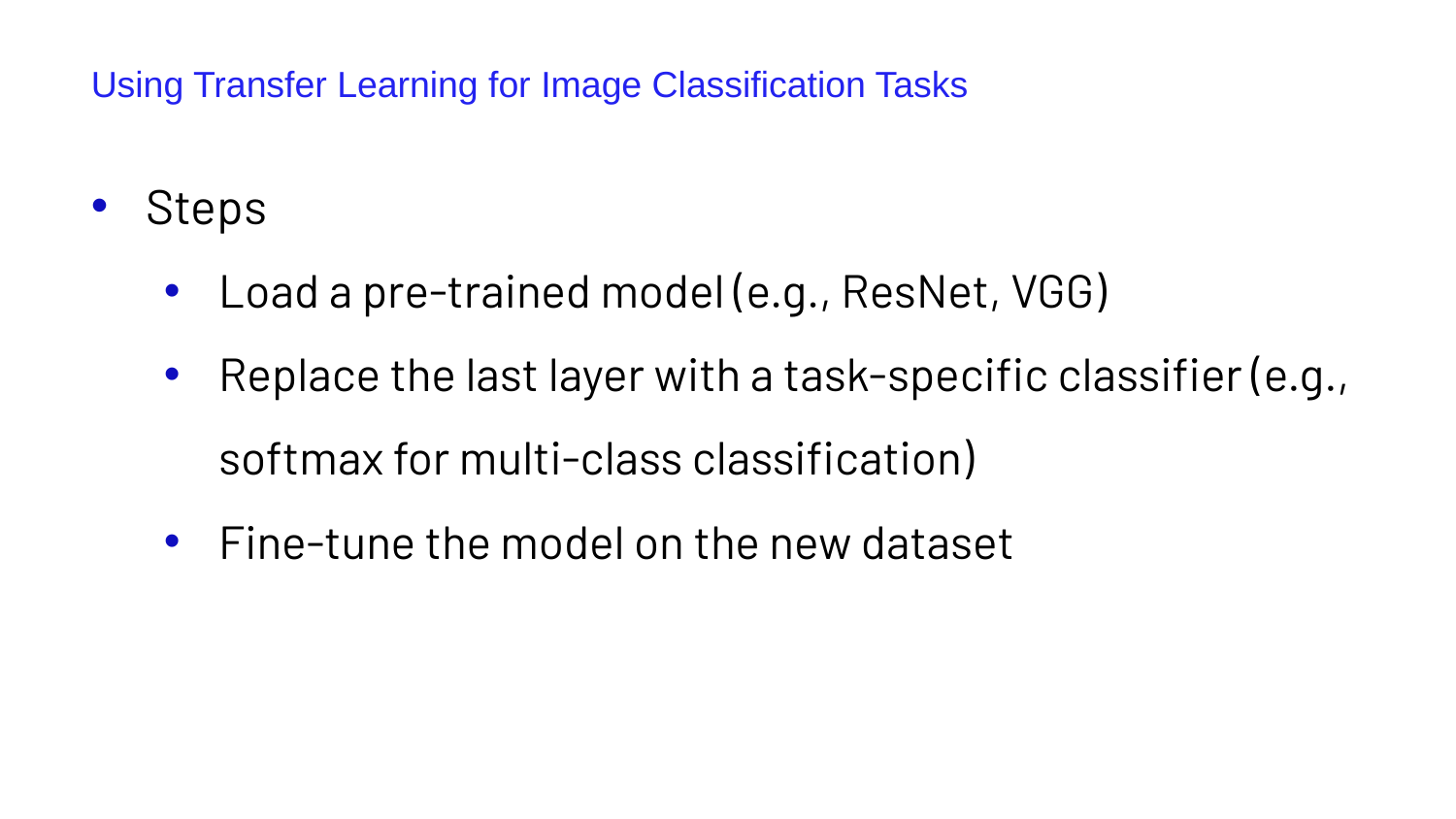

Using Transfer Learning for Image Classification Tasks
Steps
Load a pre-trained model (e.g., ResNet, VGG)
Replace the last layer with a task-specific classifier (e.g., softmax for multi-class classification)
Fine-tune the model on the new dataset